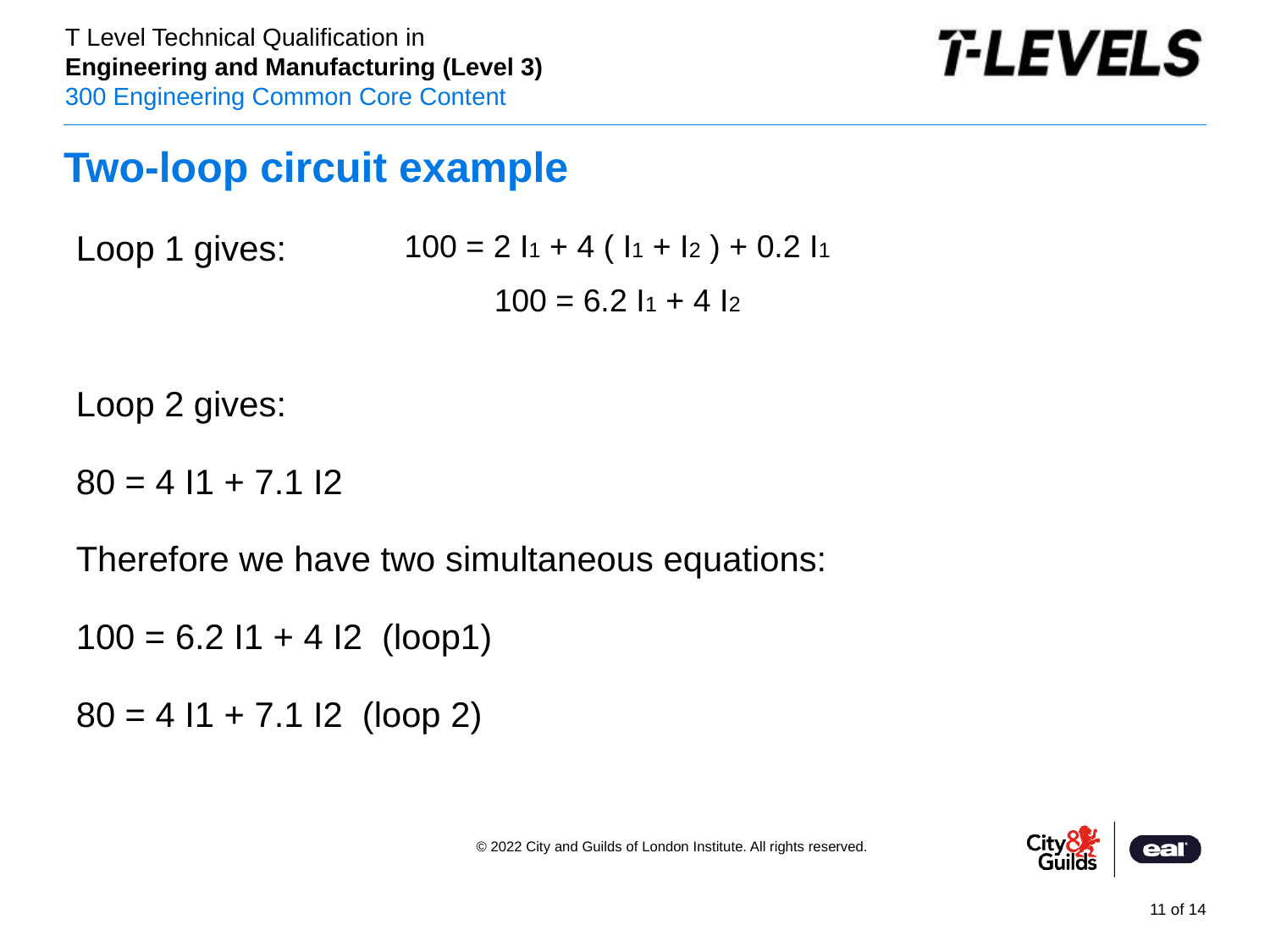

# Two-loop circuit example
Loop 1 gives:

Loop 2 gives:
80 = 4 I1 + 7.1 I2
Therefore we have two simultaneous equations:
100 = 6.2 I1 + 4 I2  (loop1)
80 = 4 I1 + 7.1 I2  (loop 2)
100 = 2 I1 + 4 ( I1 + I2 ) + 0.2 I1
100 = 6.2 I1 + 4 I2